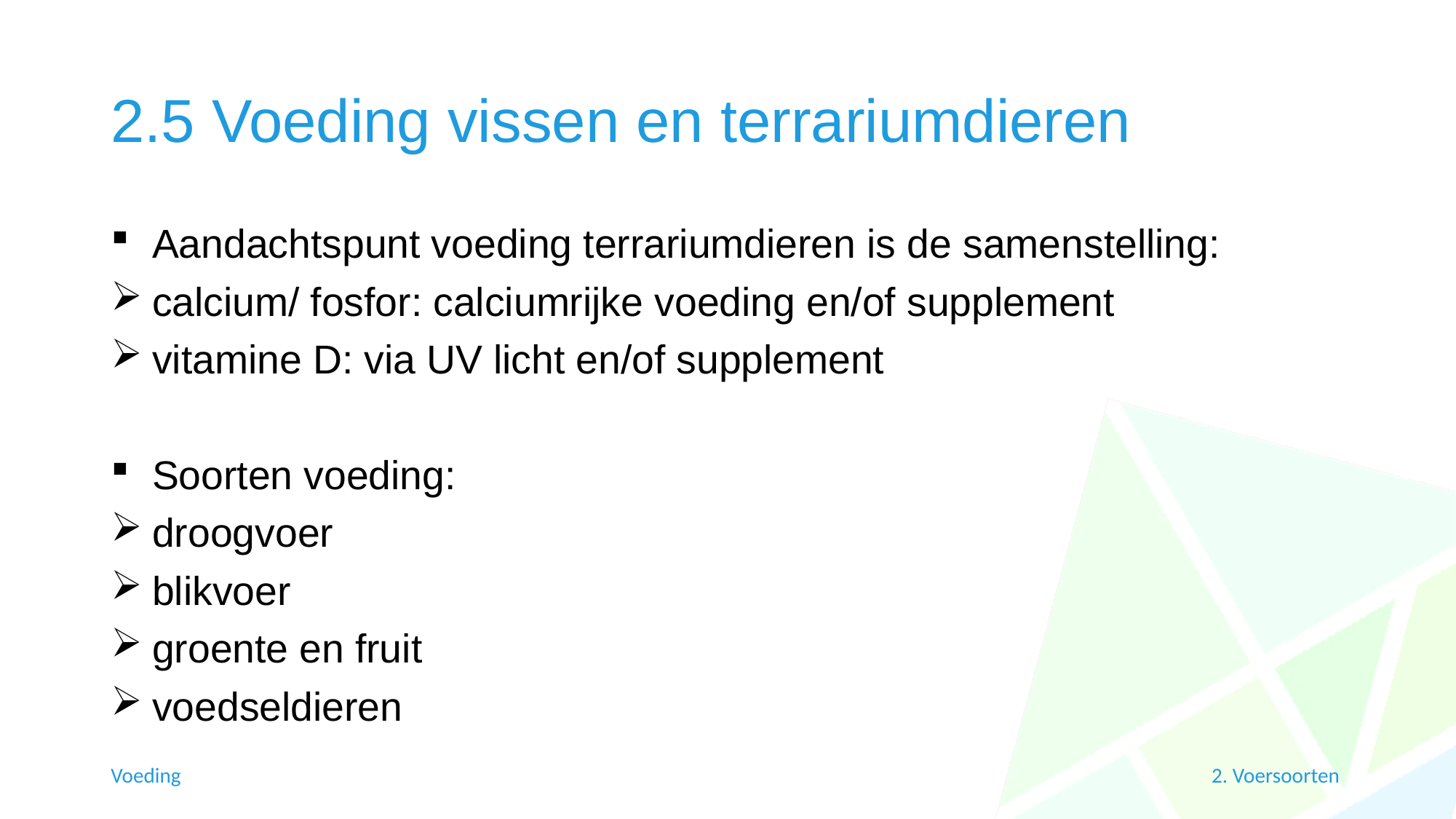

# 2.5 Voeding vissen en terrariumdieren
Aandachtspunt voeding terrariumdieren is de samenstelling:
calcium/ fosfor: calciumrijke voeding en/of supplement
vitamine D: via UV licht en/of supplement

Soorten voeding:
droogvoer
blikvoer
groente en fruit
voedseldieren
Voeding
2. Voersoorten